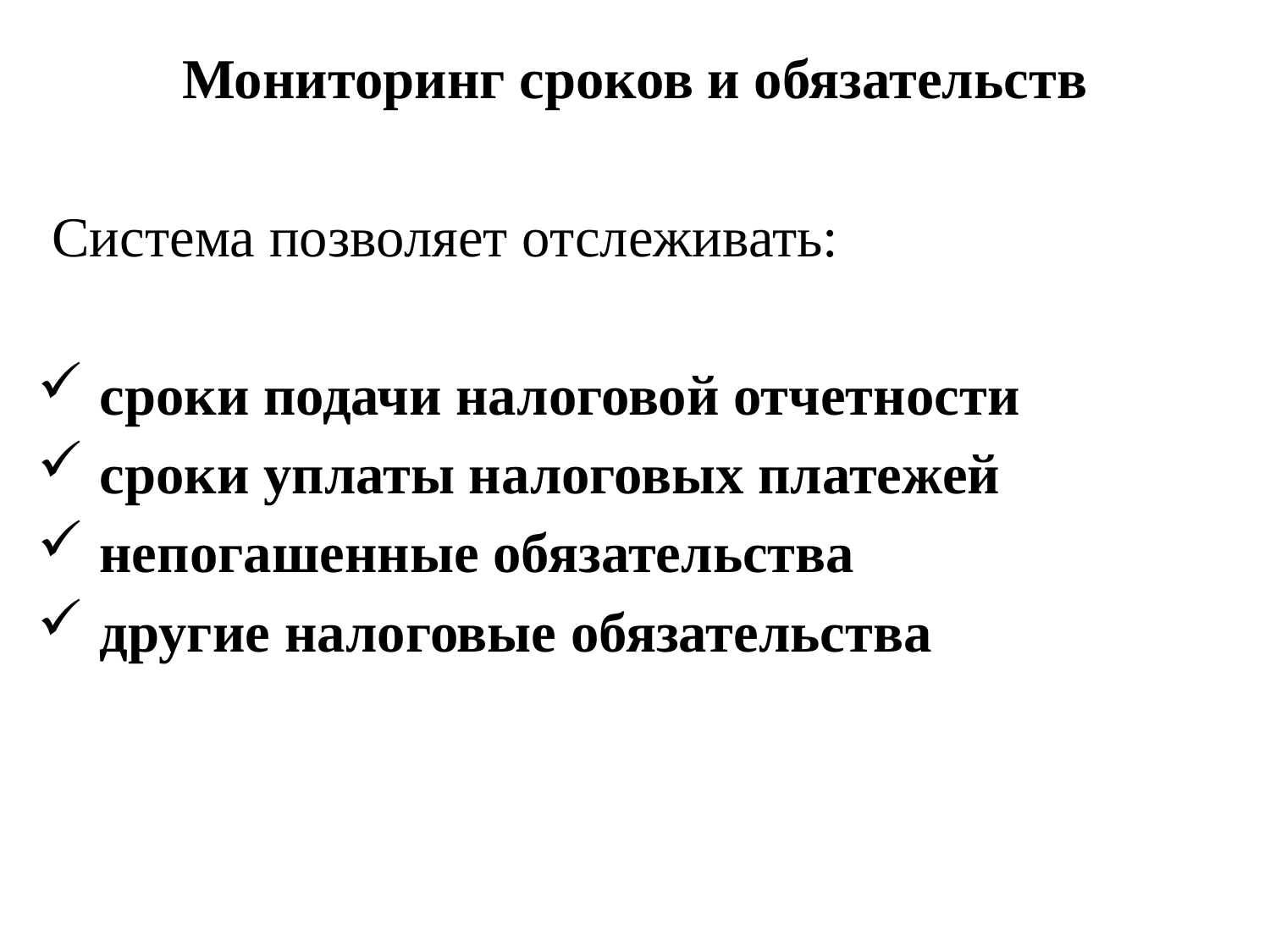

Мониторинг сроков и обязательств

 Система позволяет отслеживать:

 сроки подачи налоговой отчетности
 сроки уплаты налоговых платежей
 непогашенные обязательства
 другие налоговые обязательства